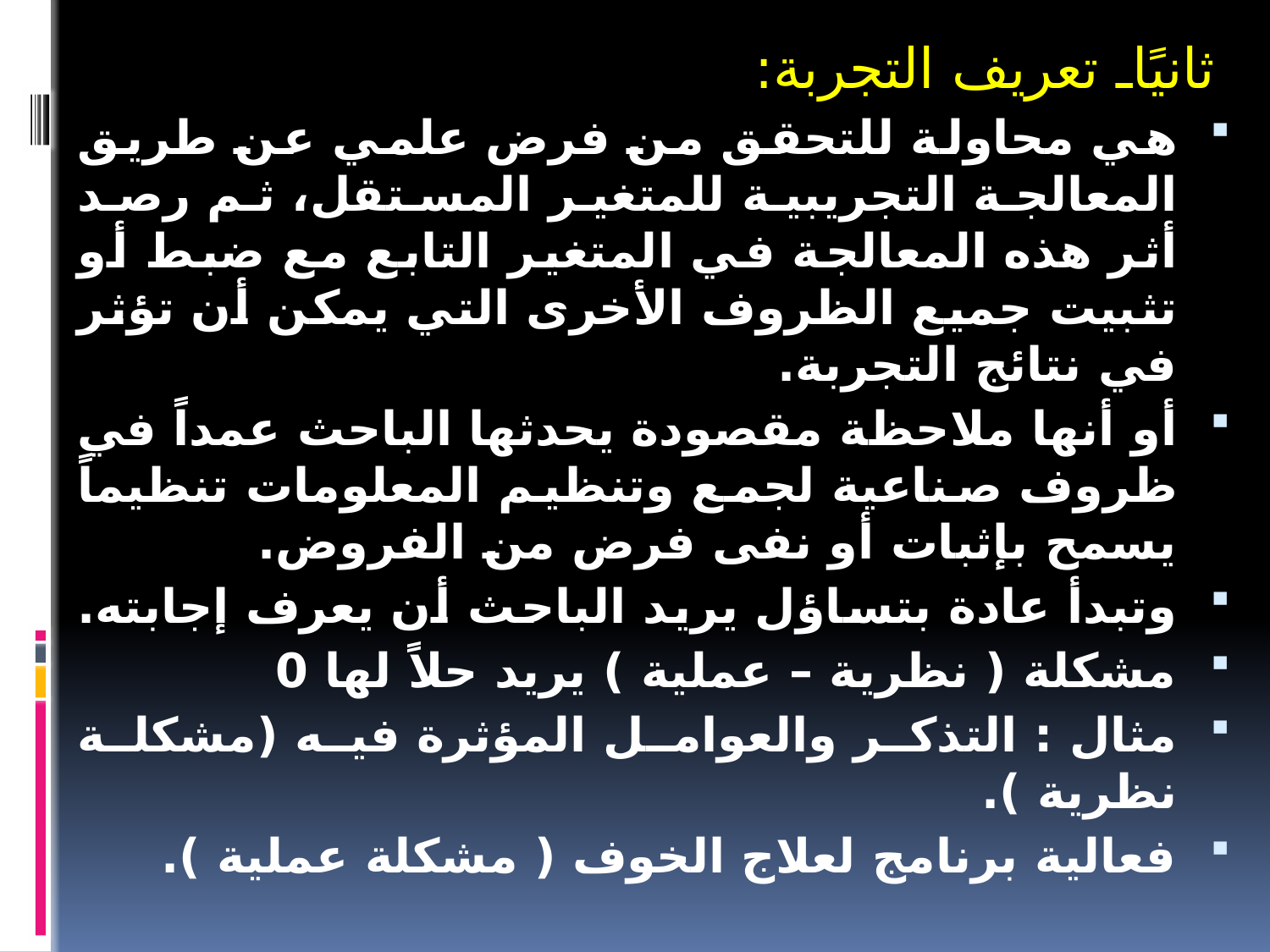

ثانيًاـ تعريف التجربة:
هي محاولة للتحقق من فرض علمي عن طريق المعالجة التجريبية للمتغير المستقل، ثم رصد أثر هذه المعالجة في المتغير التابع مع ضبط أو تثبيت جميع الظروف الأخرى التي يمكن أن تؤثر في نتائج التجربة.
أو أنها ملاحظة مقصودة يحدثها الباحث عمداً في ظروف صناعية لجمع وتنظيم المعلومات تنظيماً يسمح بإثبات أو نفى فرض من الفروض.
وتبدأ عادة بتساؤل يريد الباحث أن يعرف إجابته.
مشكلة ( نظرية – عملية ) يريد حلاً لها 0
مثال : التذكر والعوامل المؤثرة فيه (مشكلة نظرية ).
فعالية برنامج لعلاج الخوف ( مشكلة عملية ).